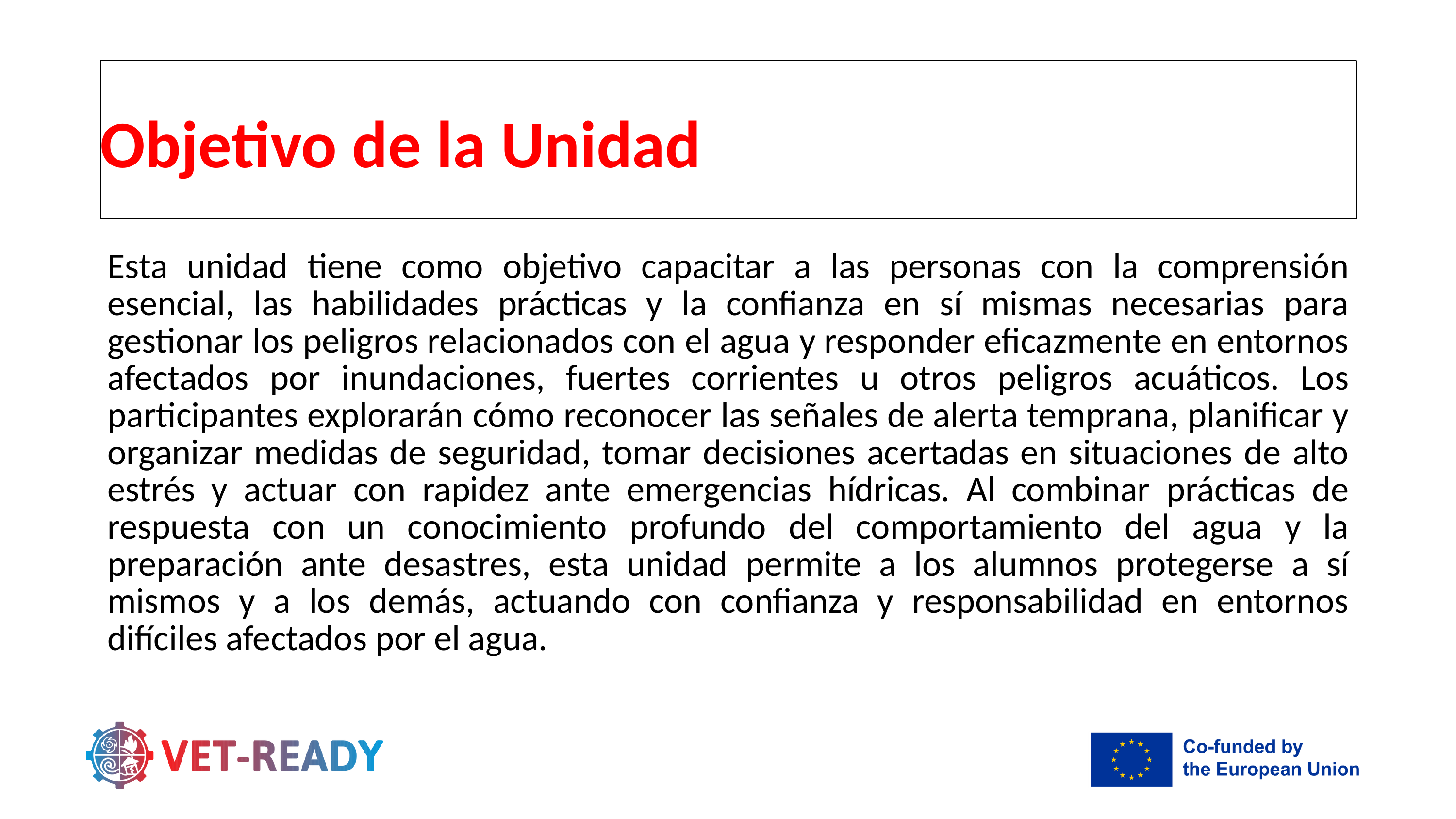

Objetivo de la Unidad
Esta unidad tiene como objetivo capacitar a las personas con la comprensión esencial, las habilidades prácticas y la confianza en sí mismas necesarias para gestionar los peligros relacionados con el agua y responder eficazmente en entornos afectados por inundaciones, fuertes corrientes u otros peligros acuáticos. Los participantes explorarán cómo reconocer las señales de alerta temprana, planificar y organizar medidas de seguridad, tomar decisiones acertadas en situaciones de alto estrés y actuar con rapidez ante emergencias hídricas. Al combinar prácticas de respuesta con un conocimiento profundo del comportamiento del agua y la preparación ante desastres, esta unidad permite a los alumnos protegerse a sí mismos y a los demás, actuando con confianza y responsabilidad en entornos difíciles afectados por el agua.